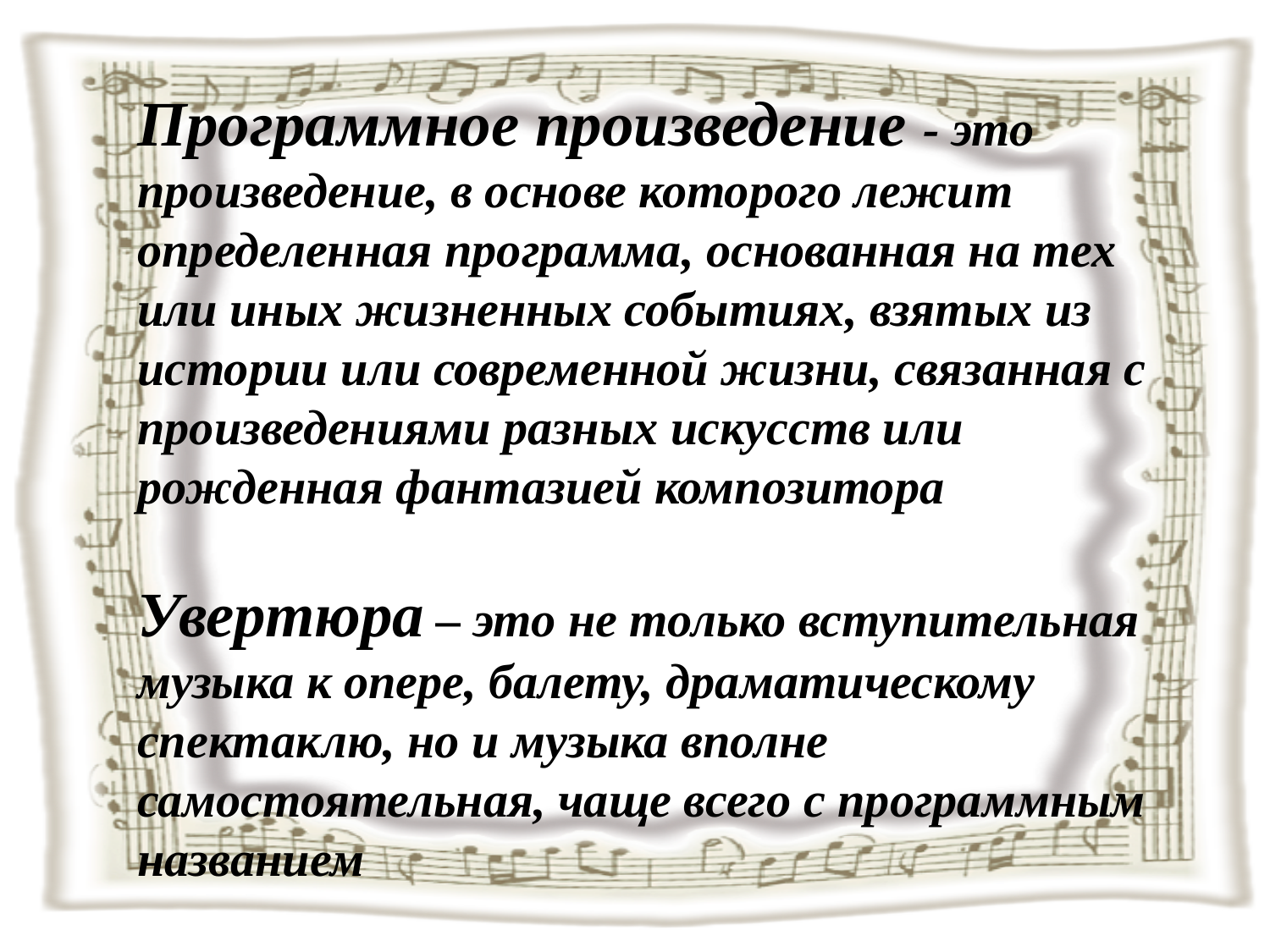

Программное произведение - это произведение, в основе которого лежит определенная программа, основанная на тех или иных жизненных событиях, взятых из истории или современной жизни, связанная с произведениями разных искусств или рожденная фантазией композитора

Увертюра – это не только вступительная музыка к опере, балету, драматическому спектаклю, но и музыка вполне самостоятельная, чаще всего с программным названием